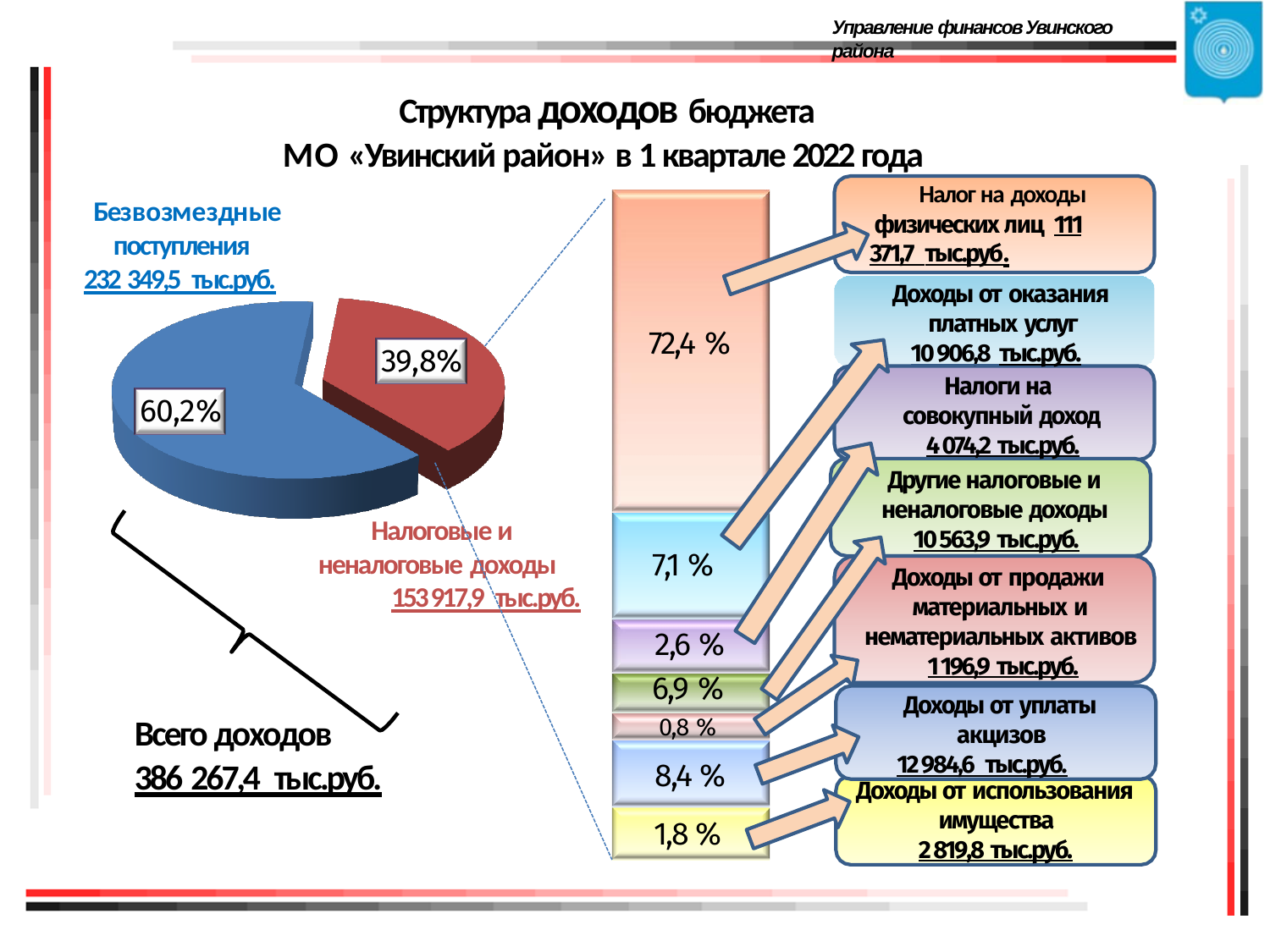

Управление финансов Увинского района

# Структура доходов бюджета
МО «Увинский район» в 1 квартале 2022 года
Налог на доходы

Безвозмездные  поступления

физических лиц  111 371,7  тыс.руб.

232  349,5  тыс.руб.

Доходы от оказания  платных услуг
 	10 906,8  тыс.руб.
Налоги на  совокупный доход  4 074,2  тыс.руб.
Другие налоговые и  неналоговые доходы  10 563,9  тыс.руб.
Доходы от продажи  материальных и
нематериальных активов  1 196,9 тыс.руб.
Доходы от уплаты  акцизов
12 984,6  тыс.руб.
72,4 %

39,8%

60,2%

Налоговые и  неналоговые доходы
153 917,9  тыс.руб.

  7,1 %

2,6 %
6,9 %
0,8 %
8,4 %

Всего доходов
386  267,4  тыс.руб.

Доходы от использования  имущества
2 819,8  тыс.руб.

1,8 %